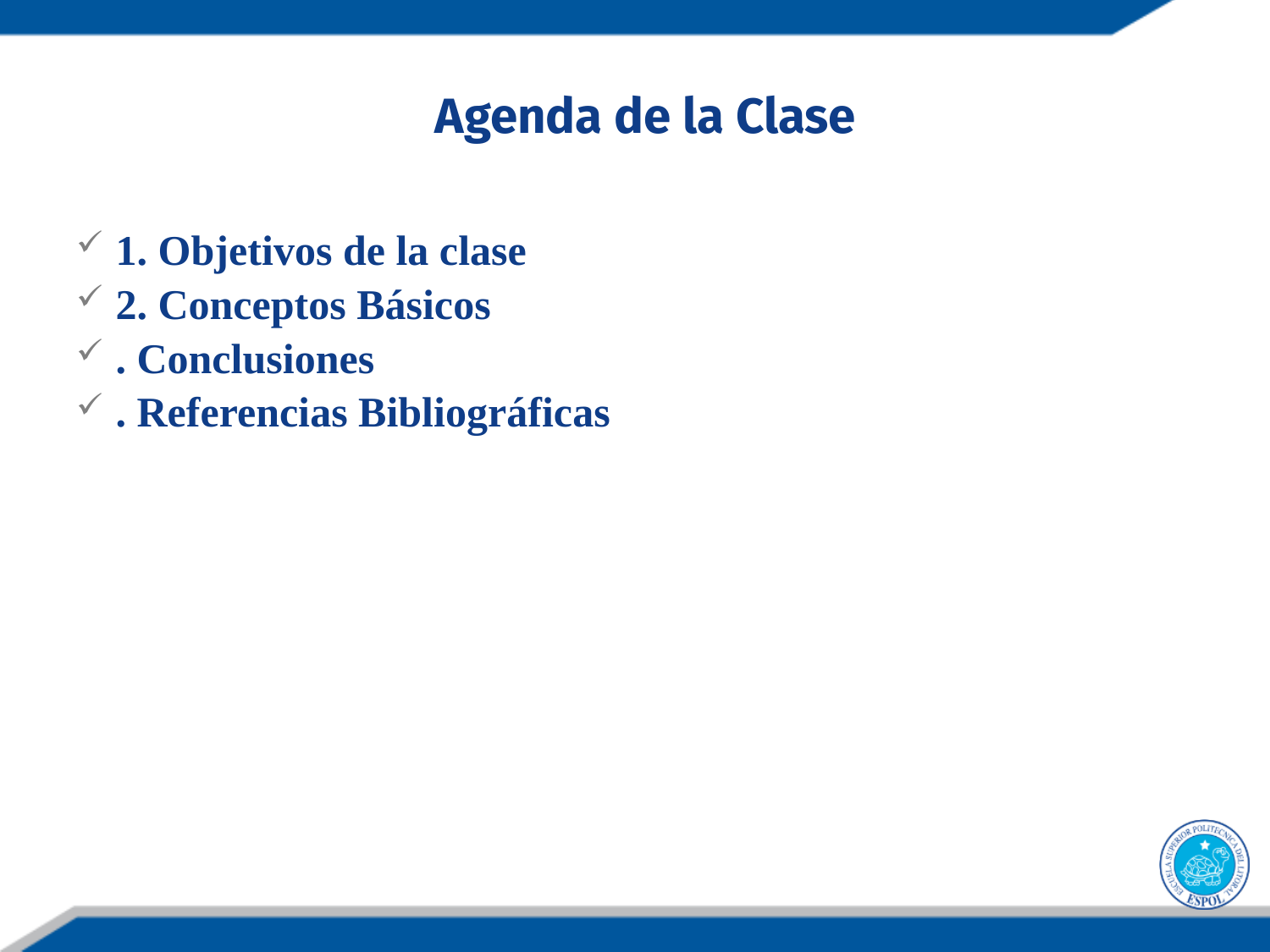

Agenda de la Clase

1. Objetivos de la clase
2. Conceptos Básicos
. Conclusiones
. Referencias Bibliográficas